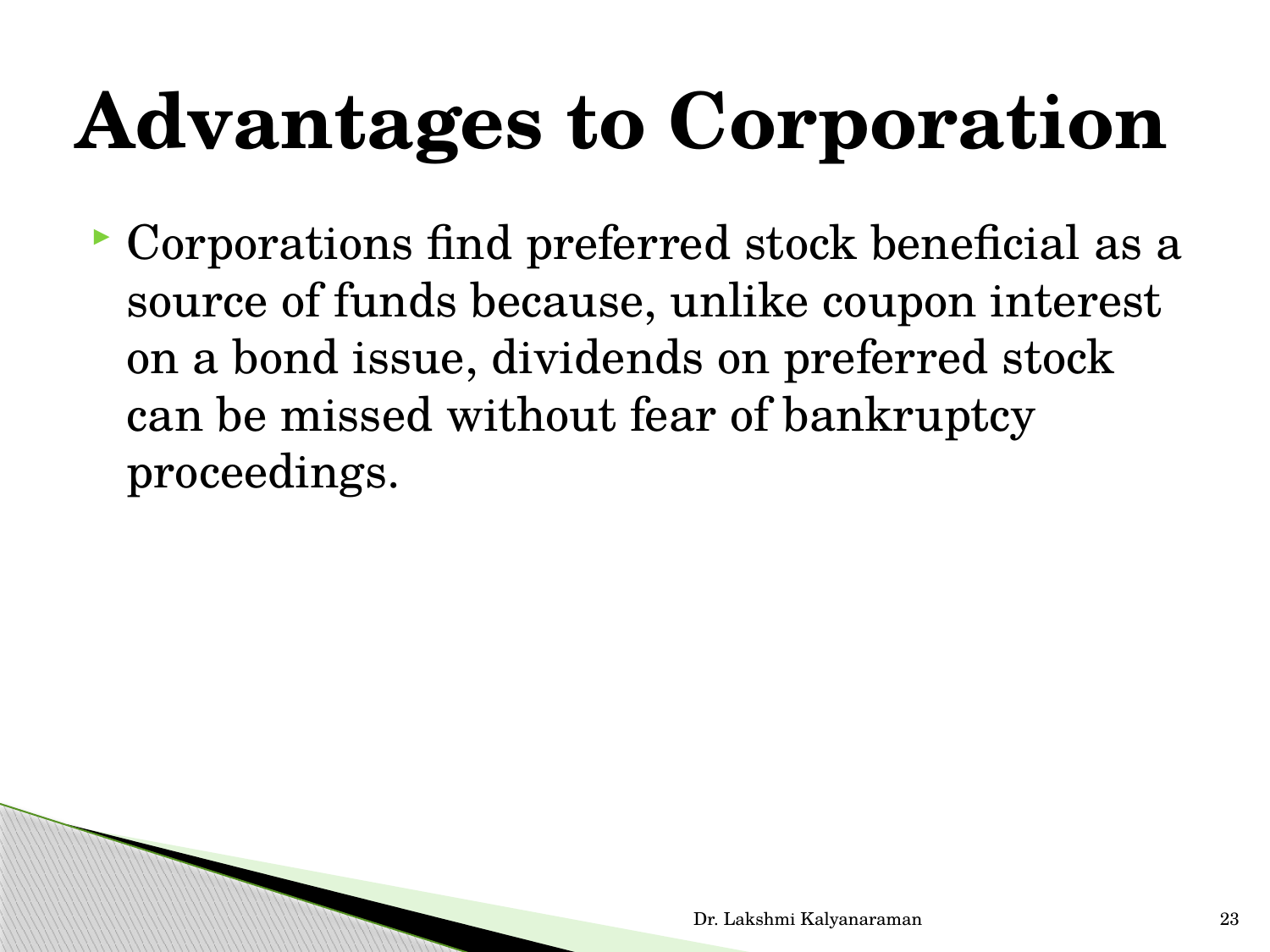

# Advantages to Corporation
Corporations find preferred stock beneficial as a source of funds because, unlike coupon interest on a bond issue, dividends on preferred stock can be missed without fear of bankruptcy proceedings.

Dr. Lakshmi Kalyanaraman
23